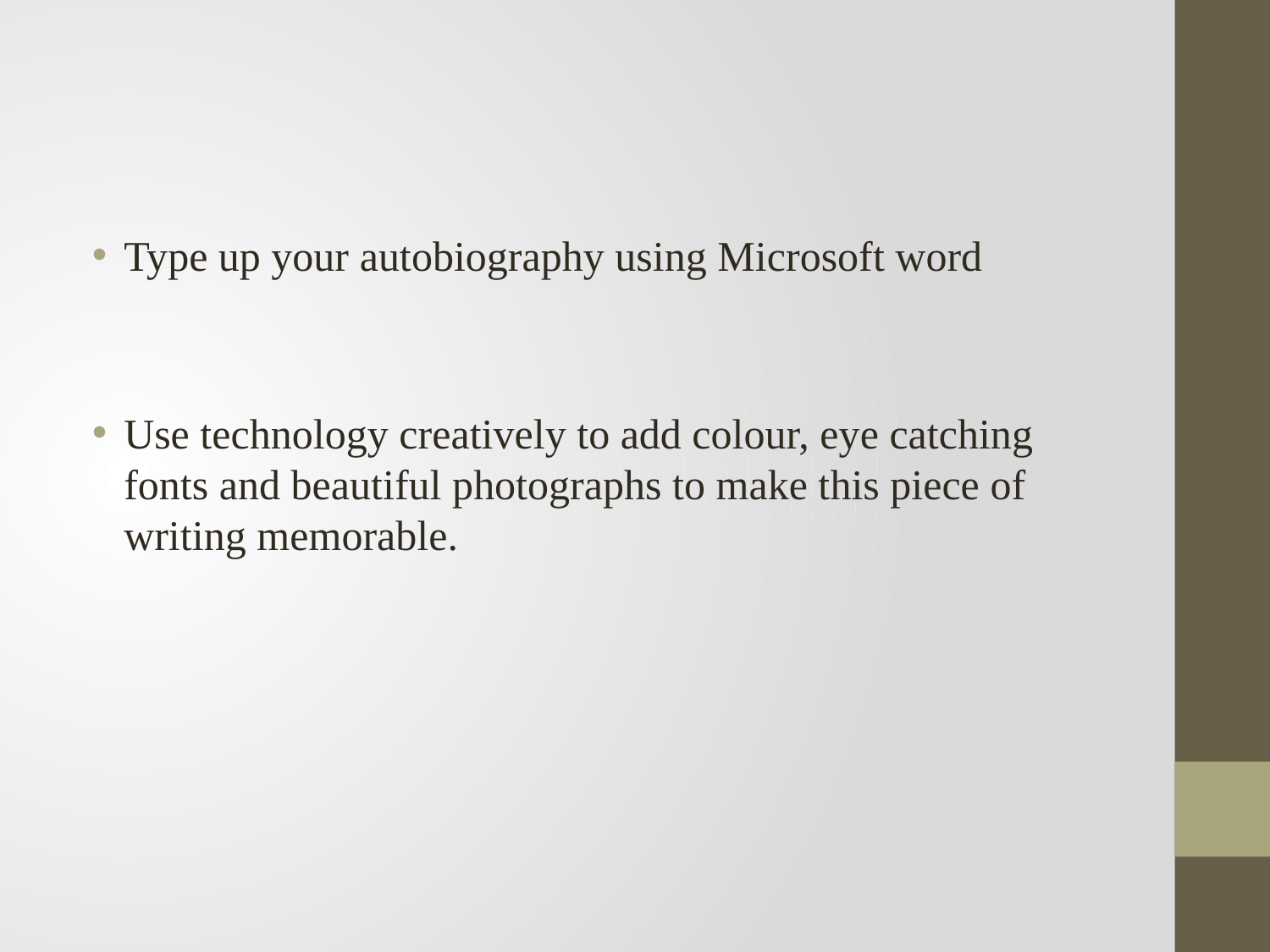

Type up your autobiography using Microsoft word

Use technology creatively to add colour, eye catching fonts and beautiful photographs to make this piece of writing memorable.